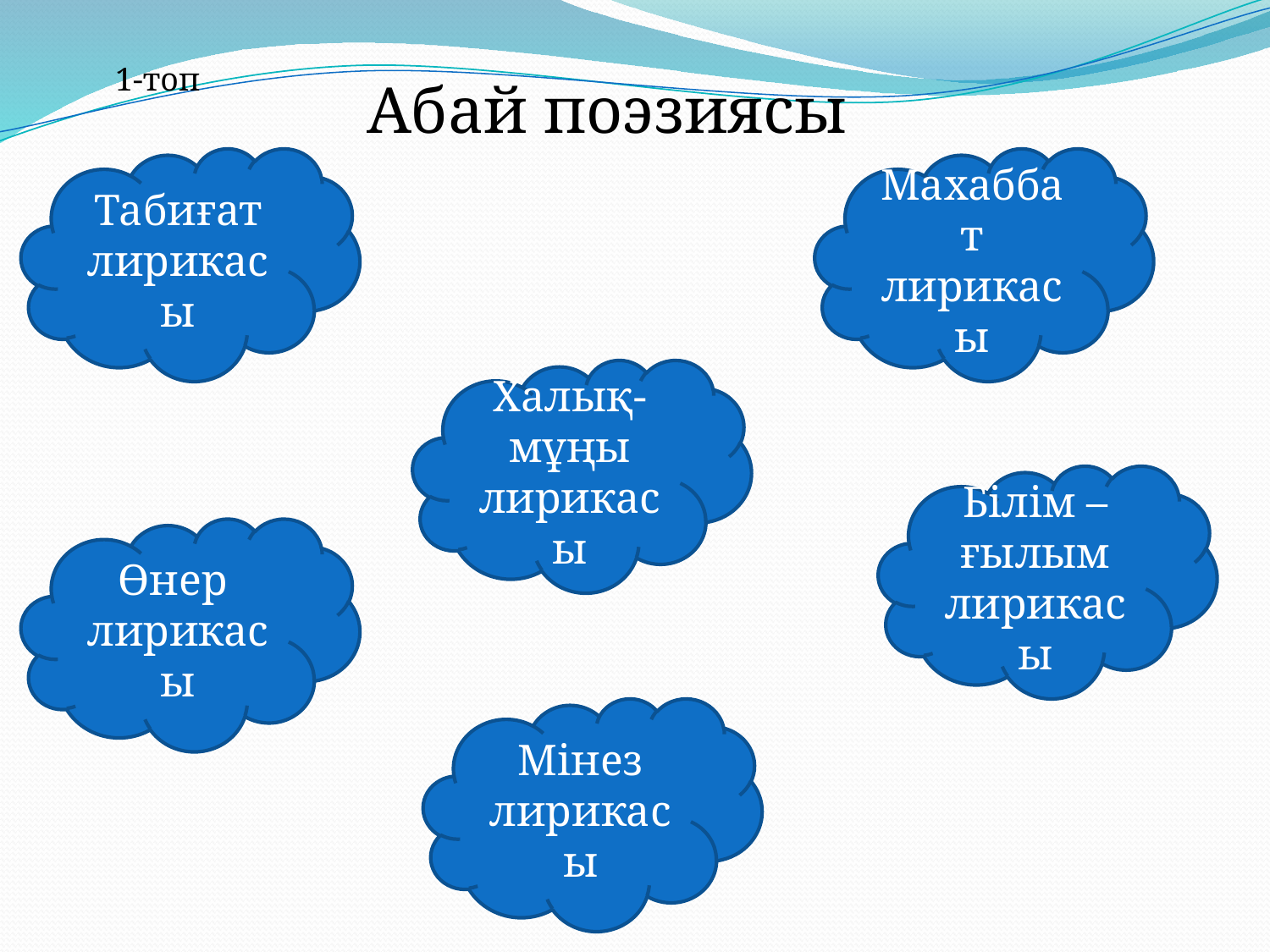

1-топ
Абай поэзиясы
Табиғат лирикасы
Махаббат лирикасы
Халық- мұңы лирикасы
Білім – ғылым лирикасы
Өнер  лирикасы
Мінез лирикасы